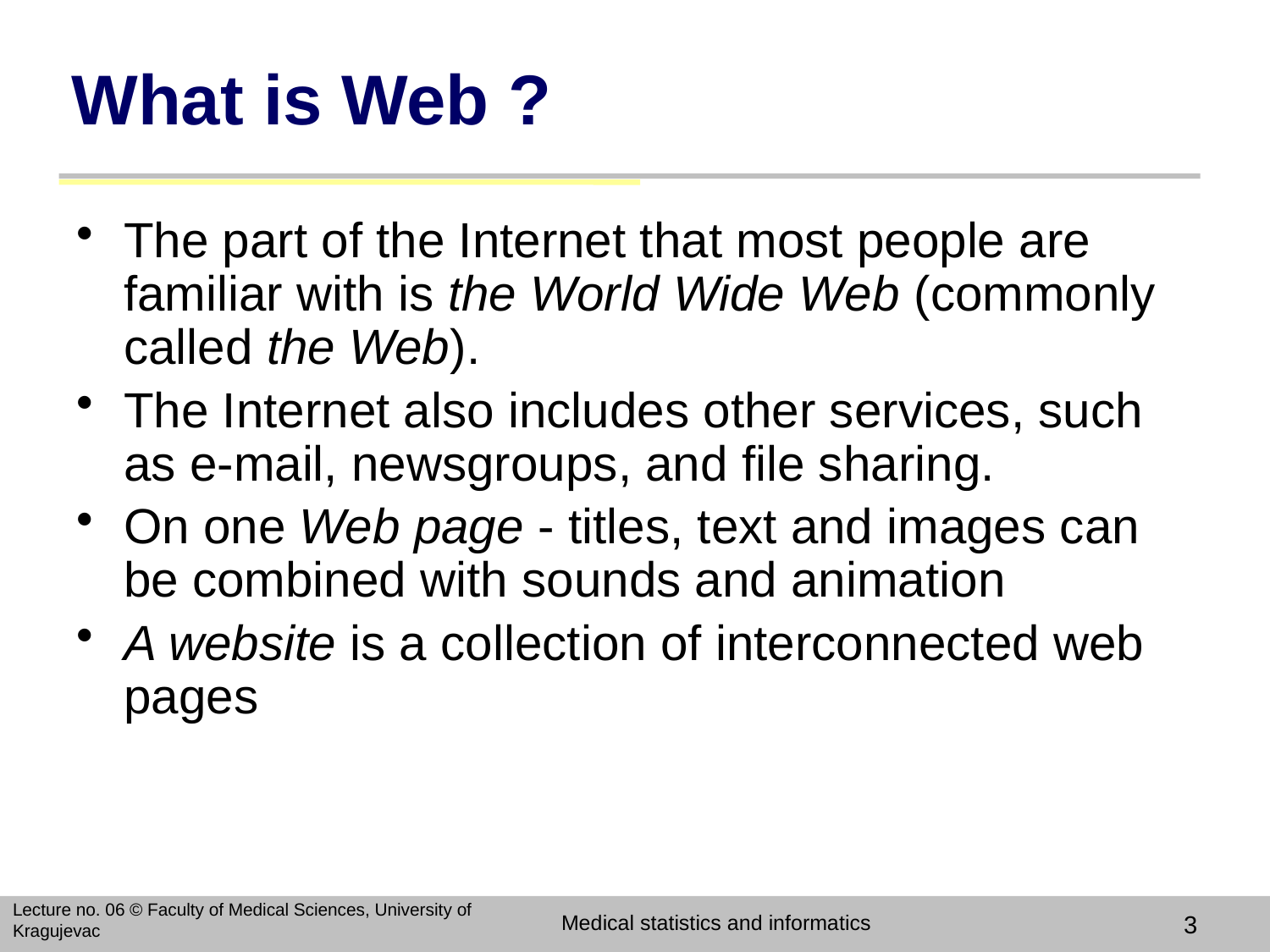

# What is Web ?
The part of the Internet that most people are familiar with is the World Wide Web (commonly called the Web).
The Internet also includes other services, such as e-mail, newsgroups, and file sharing.
On one Web page - titles, text and images can be combined with sounds and animation
A website is a collection of interconnected web pages
Lecture no. 06 © Faculty of Medical Sciences, University of Kragujevac
Medical statistics and informatics
3